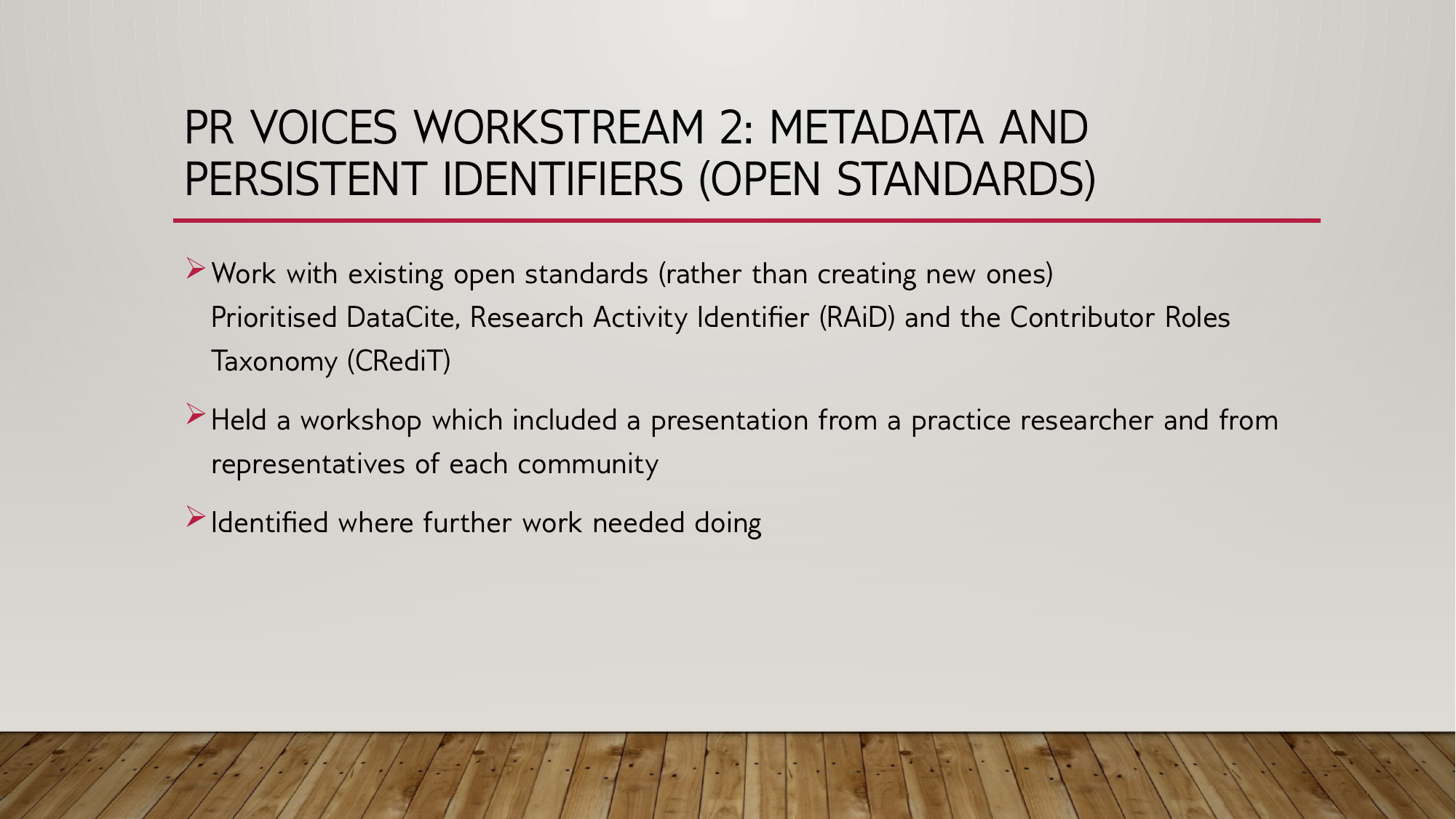

# PR Voices workstream 2: metadata and persistent identifiers (open standards)
Work with existing open standards (rather than creating new ones)
Prioritised DataCite, Research Activity Identifier (RAiD) and the Contributor Roles Taxonomy (CRediT)
Held a workshop which included a presentation from a practice researcher and from representatives of each community
Identified where further work needed doing